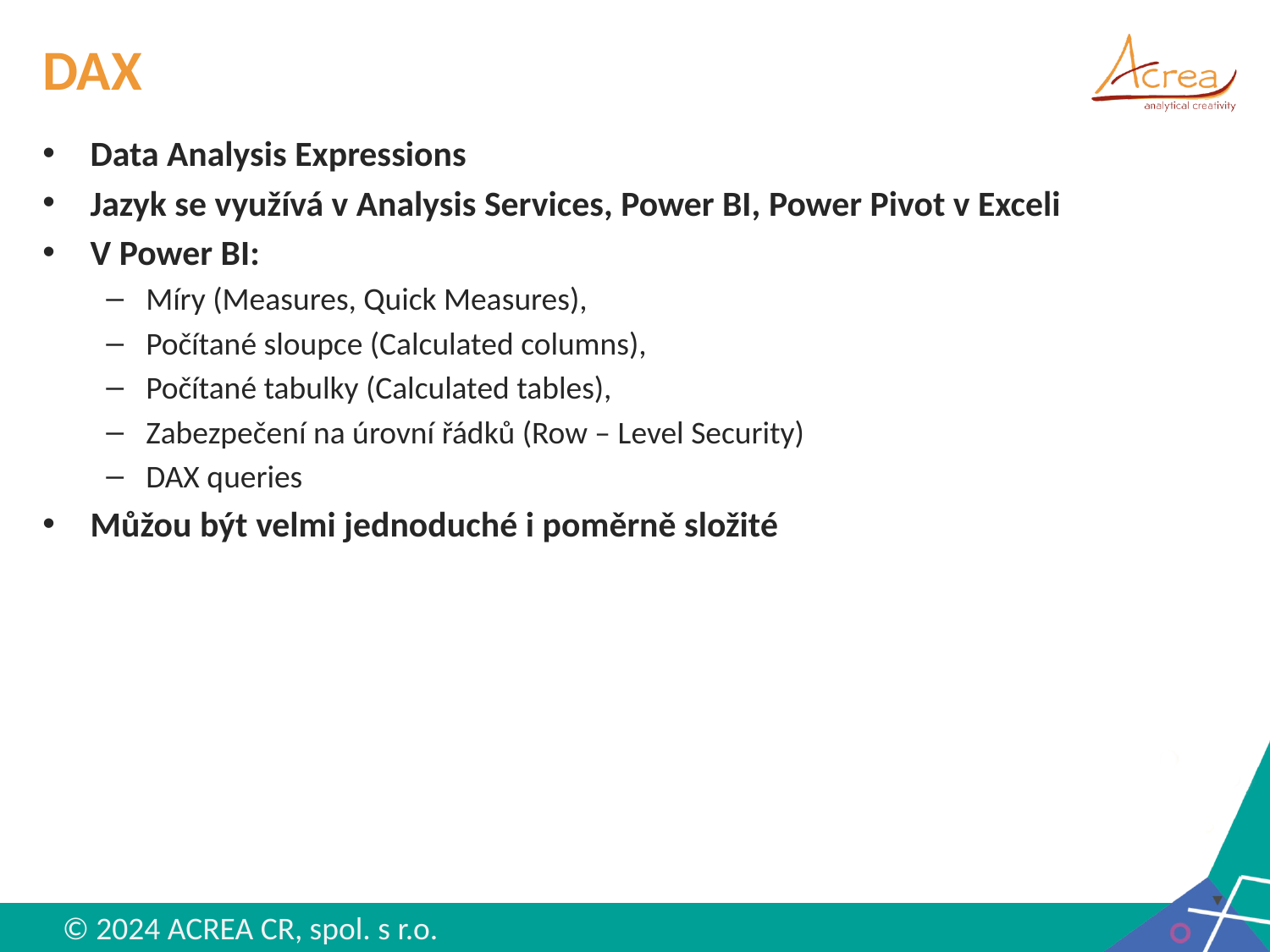

# DAX
Data Analysis Expressions
Jazyk se využívá v Analysis Services, Power BI, Power Pivot v Exceli
V Power BI:
Míry (Measures, Quick Measures),
Počítané sloupce (Calculated columns),
Počítané tabulky (Calculated tables),
Zabezpečení na úrovní řádků (Row – Level Security)
DAX queries
Můžou být velmi jednoduché i poměrně složité